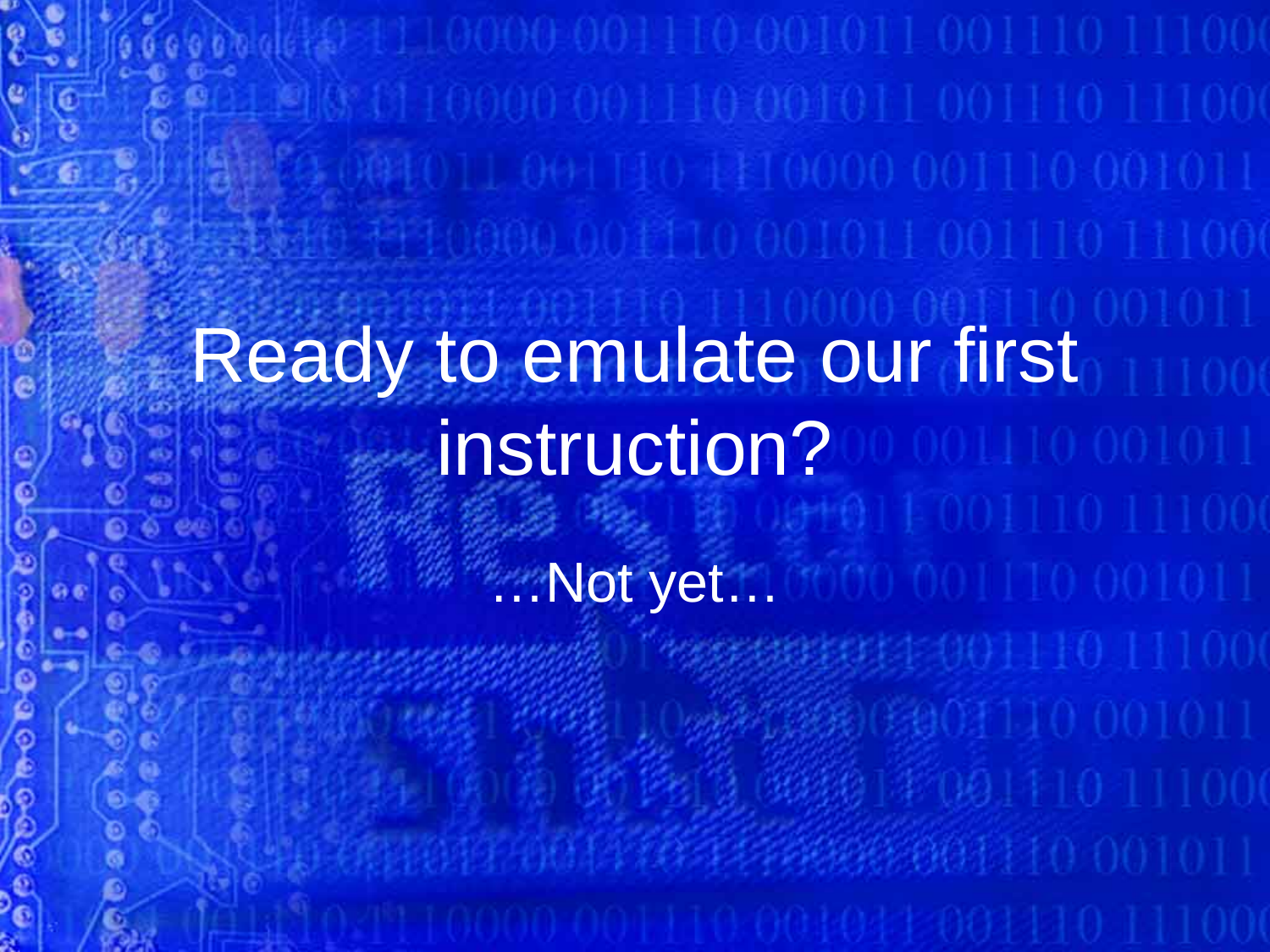

# Ready to emulate our first instruction?
…Not yet…